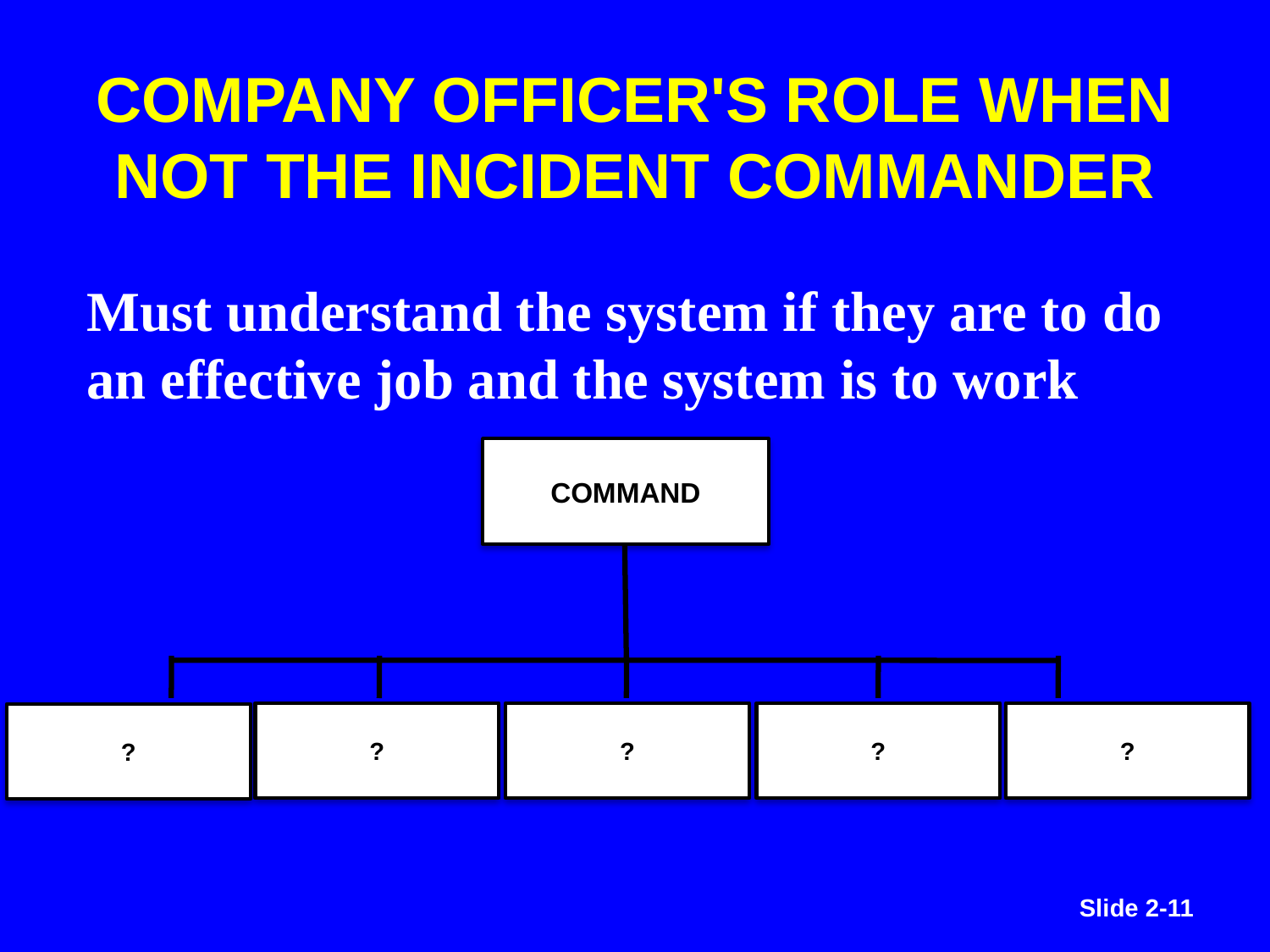

COMPANY OFFICER'S ROLE WHEN NOT THE INCIDENT COMMANDER

Must understand the system if they are to do an effective job and the system is to work
COMMAND
?
?
?
?
?
Slide 2-11